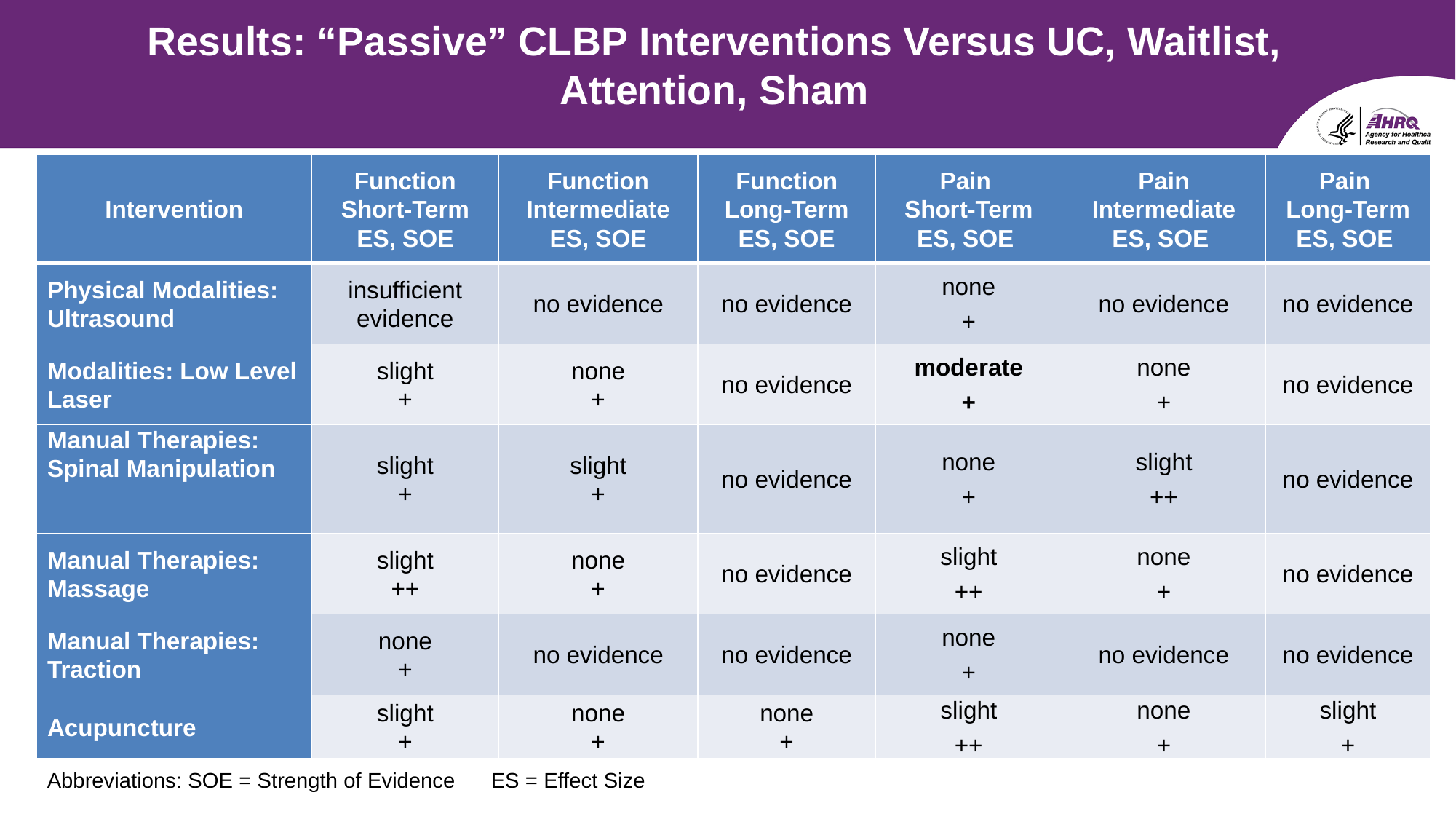

Results: “Passive” CLBP Interventions Versus UC, Waitlist,
Attention, Sham
| Intervention | Function Short-Term ES, SOE | Function Intermediate ES, SOE | Function Long-Term ES, SOE | Pain Short-Term ES, SOE | Pain Intermediate ES, SOE | Pain Long-Term ES, SOE |
| --- | --- | --- | --- | --- | --- | --- |
| Physical Modalities: Ultrasound | insufficient evidence | no evidence | no evidence | none + | no evidence | no evidence |
| Modalities: Low Level Laser | slight + | none + | no evidence | moderate + | none + | no evidence |
| Manual Therapies: Spinal Manipulation | slight + | slight + | no evidence | none + | slight ++ | no evidence |
| Manual Therapies: Massage | slight ++ | none + | no evidence | slight ++ | none + | no evidence |
| Manual Therapies: Traction | none + | no evidence | no evidence | none + | no evidence | no evidence |
| Acupuncture | slight + | none + | none + | slight ++ | none + | slight + |
Abbreviations: SOE = Strength of Evidence      ES = Effect Size